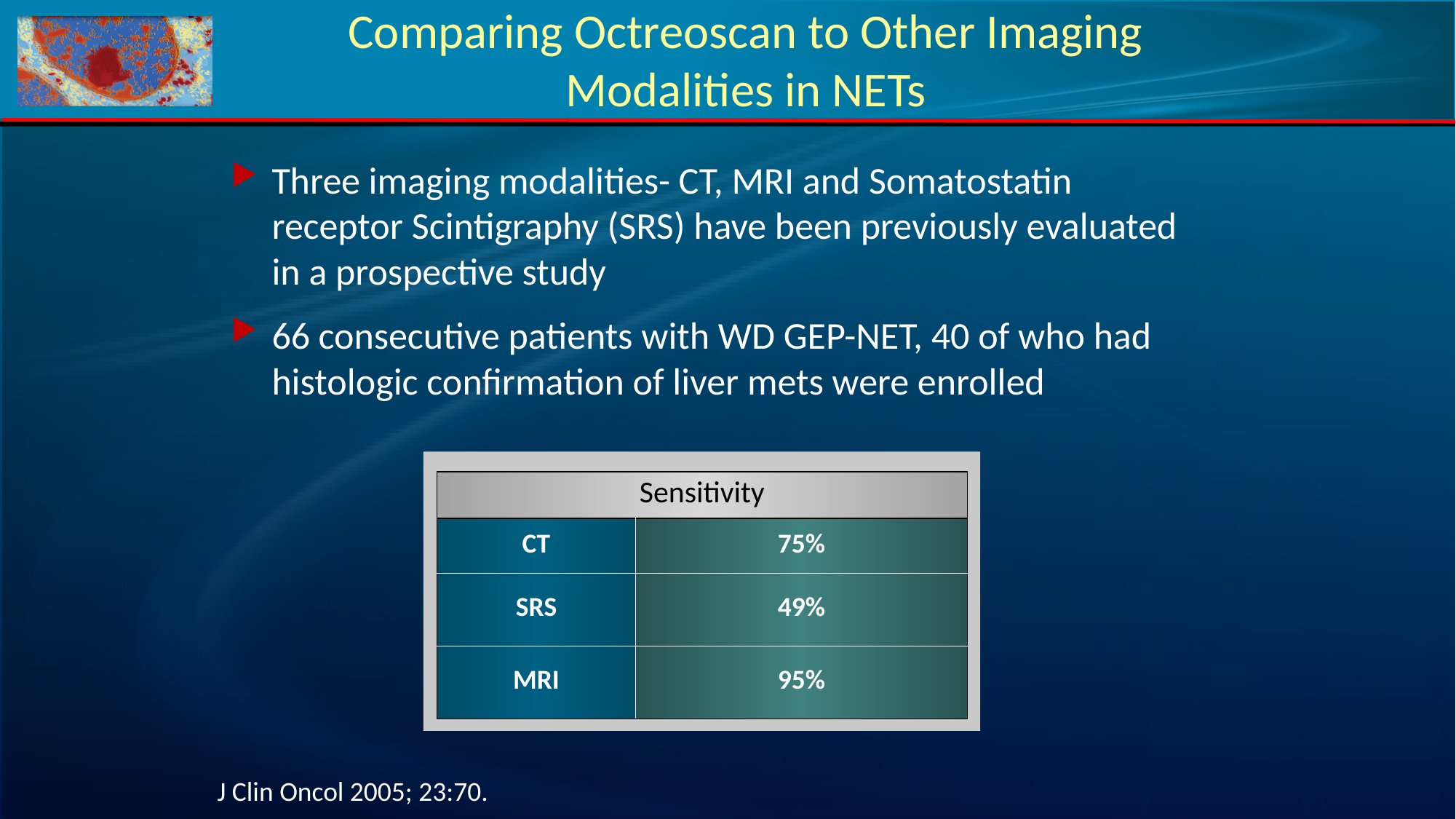

Comparing Octreoscan to Other Imaging Modalities in NETs
Three imaging modalities- CT, MRI and Somatostatin receptor Scintigraphy (SRS) have been previously evaluated in a prospective study
66 consecutive patients with WD GEP-NET, 40 of who had  histologic confirmation of liver mets were enrolled

| Sensitivity |  |
| --- | --- |
| CT | 75% |
| SRS | 49% |
| MRI | 95% |
J Clin Oncol 2005; 23:70.